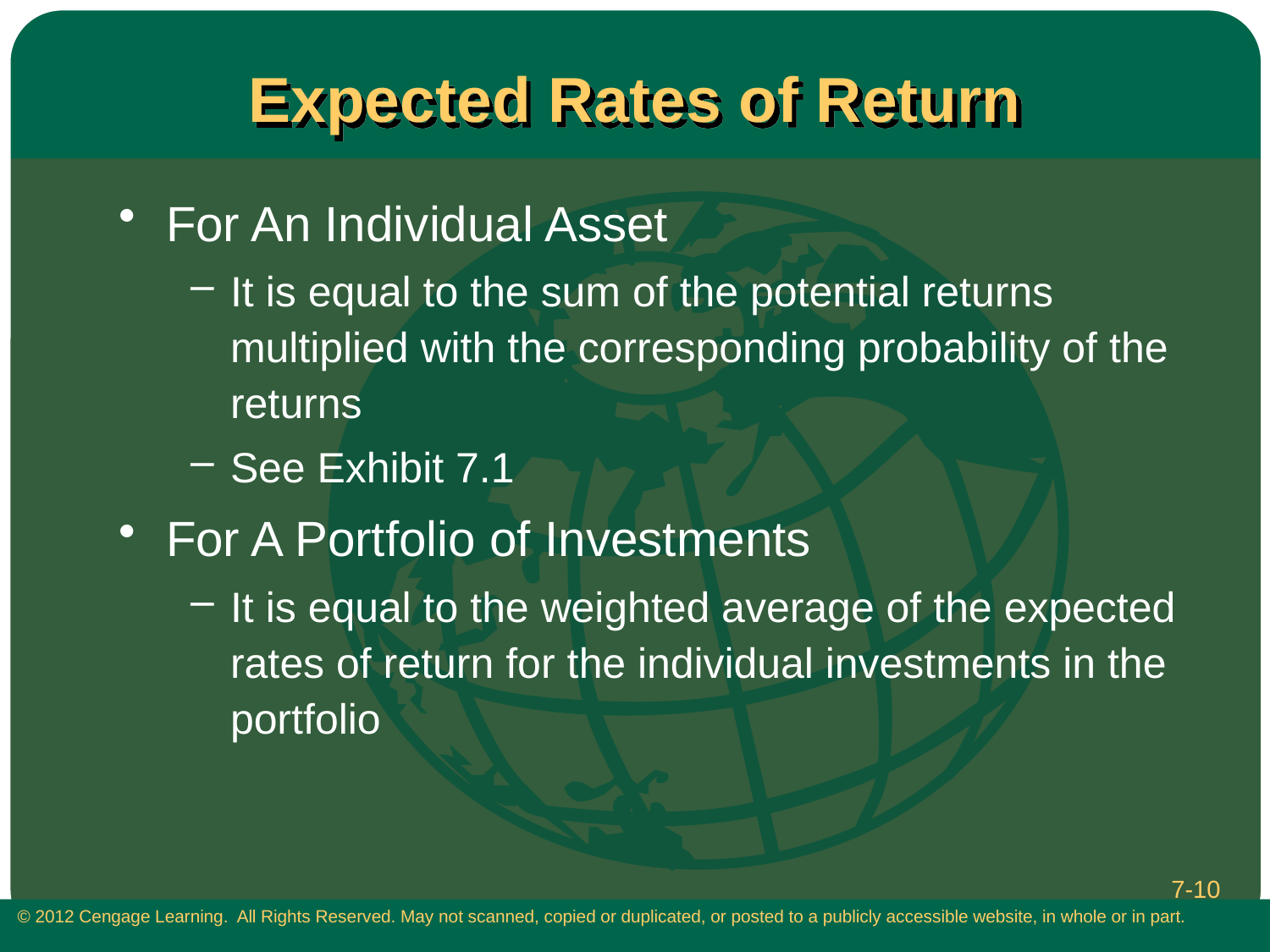

# Expected Rates of Return
For An Individual Asset
It is equal to the sum of the potential returns multiplied with the corresponding probability of the returns
See Exhibit 7.1
For A Portfolio of Investments
It is equal to the weighted average of the expected rates of return for the individual investments in the portfolio
7-10
 © 2012 Cengage Learning.  All Rights Reserved. May not scanned, copied or duplicated, or posted to a publicly accessible website, in whole or in part.